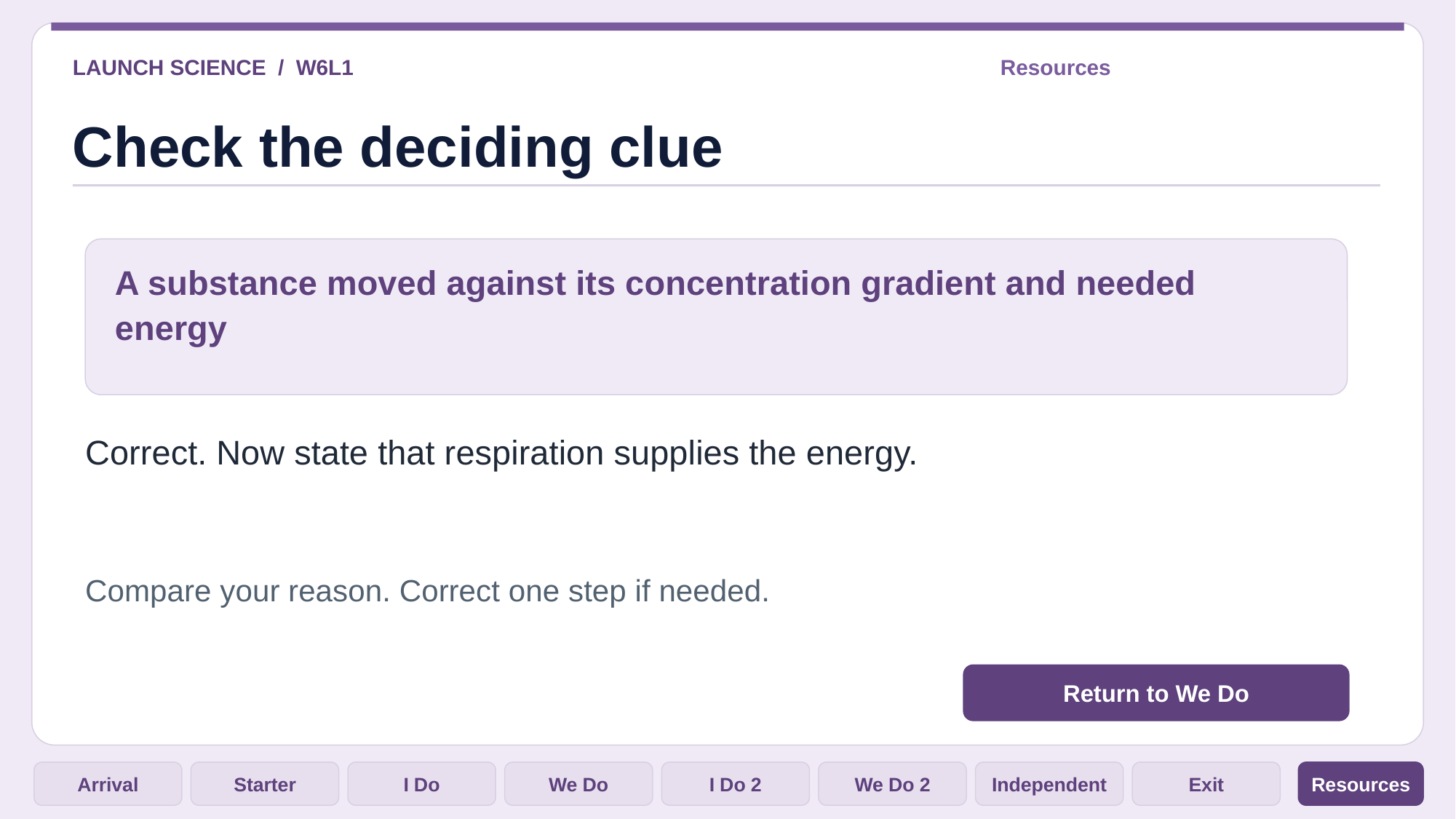

LAUNCH SCIENCE  /  W6L1
Resources
Check the deciding clue

A substance moved against its concentration gradient and needed energy
Correct. Now state that respiration supplies the energy.
Compare your reason. Correct one step if needed.
Return to We Do
Arrival
Starter
I Do
We Do
I Do 2
We Do 2
Independent
Exit
Resources